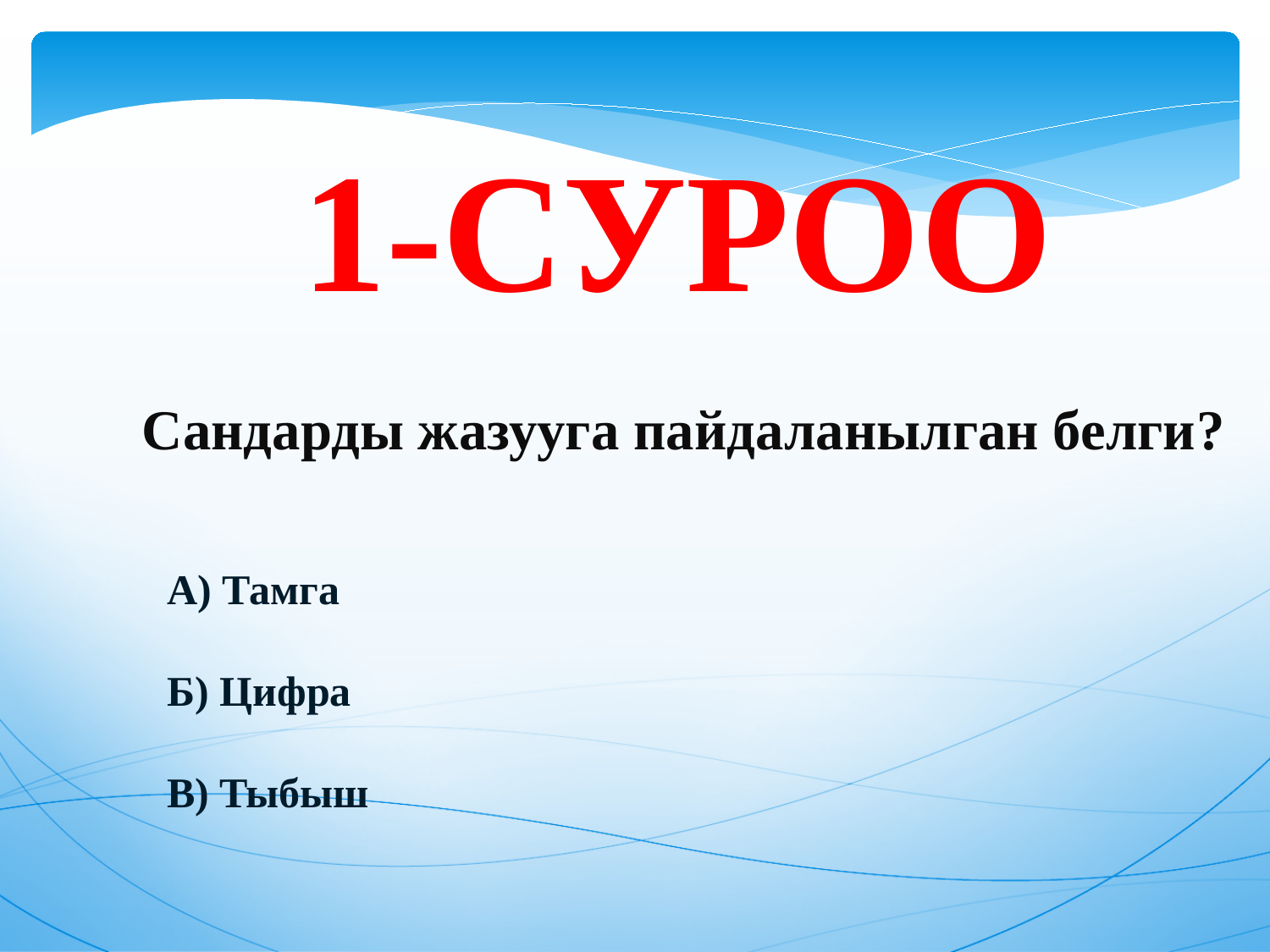

1-СУРОО
Сандарды жазууга пайдаланылган белги?
А) Тамга

Б) Цифра

В) Тыбыш